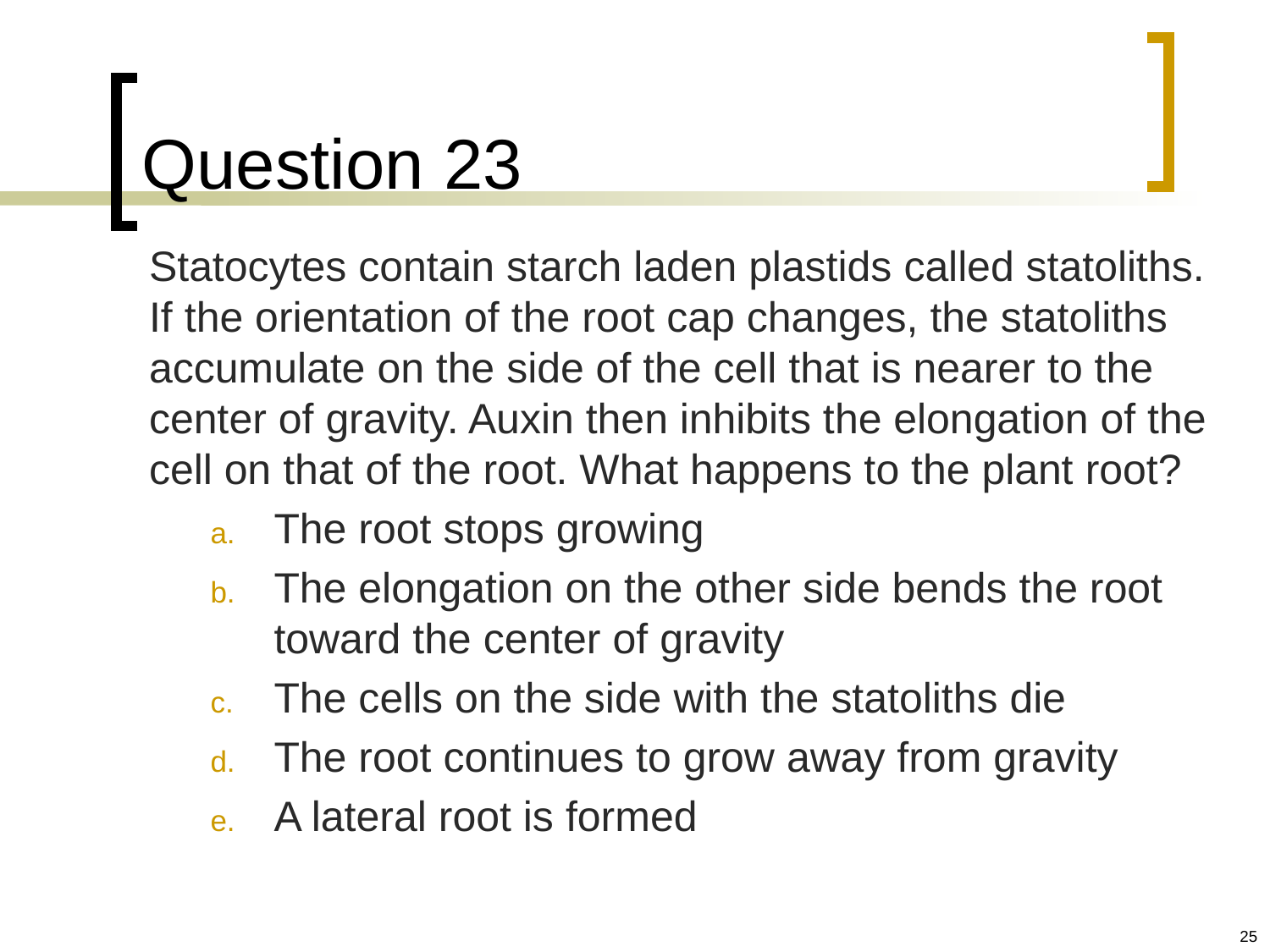

# Question 23
	Statocytes contain starch laden plastids called statoliths. If the orientation of the root cap changes, the statoliths accumulate on the side of the cell that is nearer to the center of gravity. Auxin then inhibits the elongation of the cell on that of the root. What happens to the plant root?
The root stops growing
The elongation on the other side bends the root toward the center of gravity
The cells on the side with the statoliths die
The root continues to grow away from gravity
A lateral root is formed